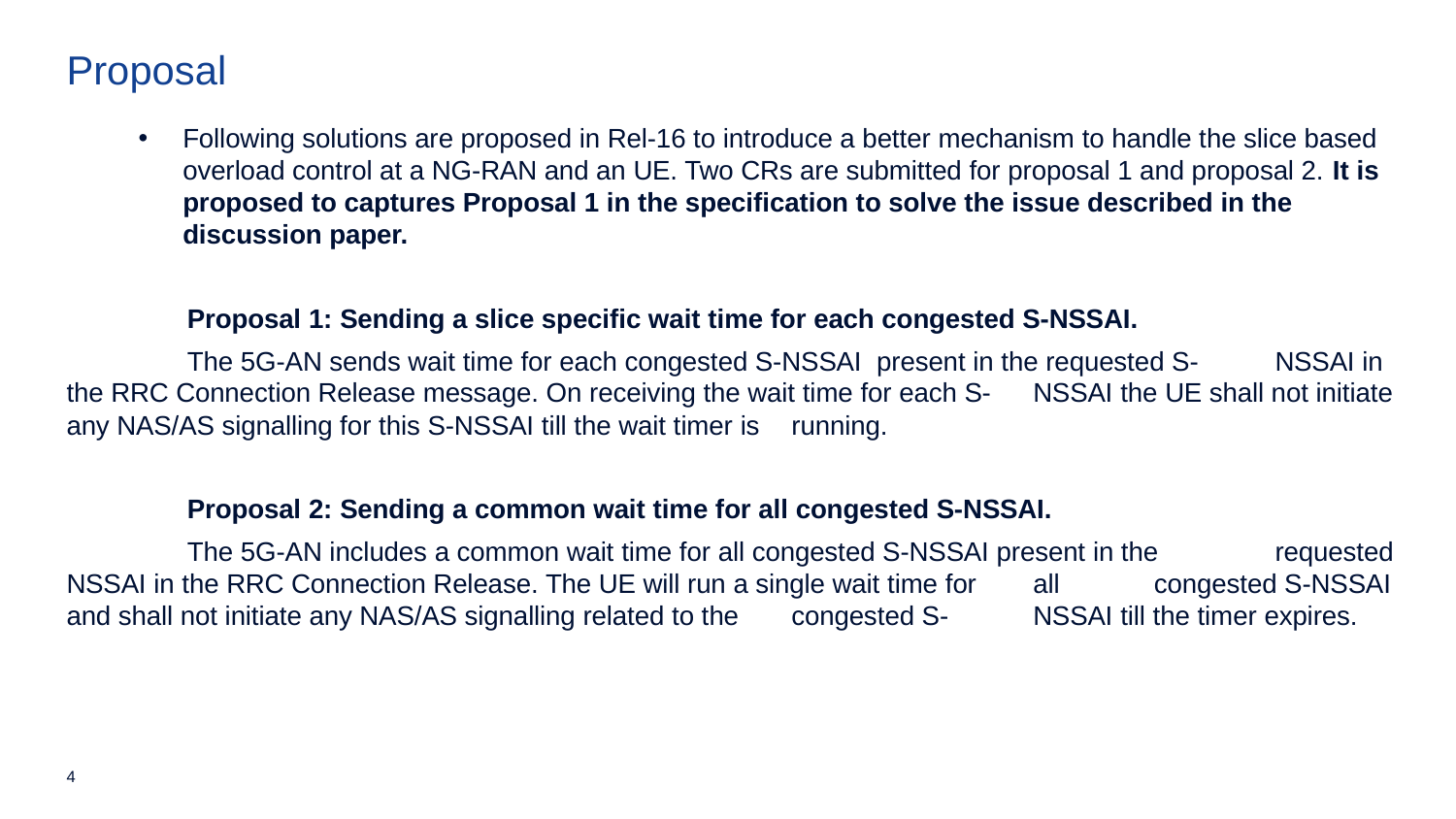

Proposal
Following solutions are proposed in Rel-16 to introduce a better mechanism to handle the slice based overload control at a NG-RAN and an UE. Two CRs are submitted for proposal 1 and proposal 2. It is proposed to captures Proposal 1 in the specification to solve the issue described in the discussion paper.

	Proposal 1: Sending a slice specific wait time for each congested S-NSSAI.
	The 5G-AN sends wait time for each congested S-NSSAI  present in the requested S-	NSSAI in the RRC Connection Release message. On receiving the wait time for each S-	NSSAI the UE shall not initiate any NAS/AS signalling for this S-NSSAI till the wait timer is 	running.

	Proposal 2: Sending a common wait time for all congested S-NSSAI.
	The 5G-AN includes a common wait time for all congested S-NSSAI present in the 	requested NSSAI in the RRC Connection Release. The UE will run a single wait time for 	all 	congested S-NSSAI and shall not initiate any NAS/AS signalling related to the 	congested S-	NSSAI till the timer expires.